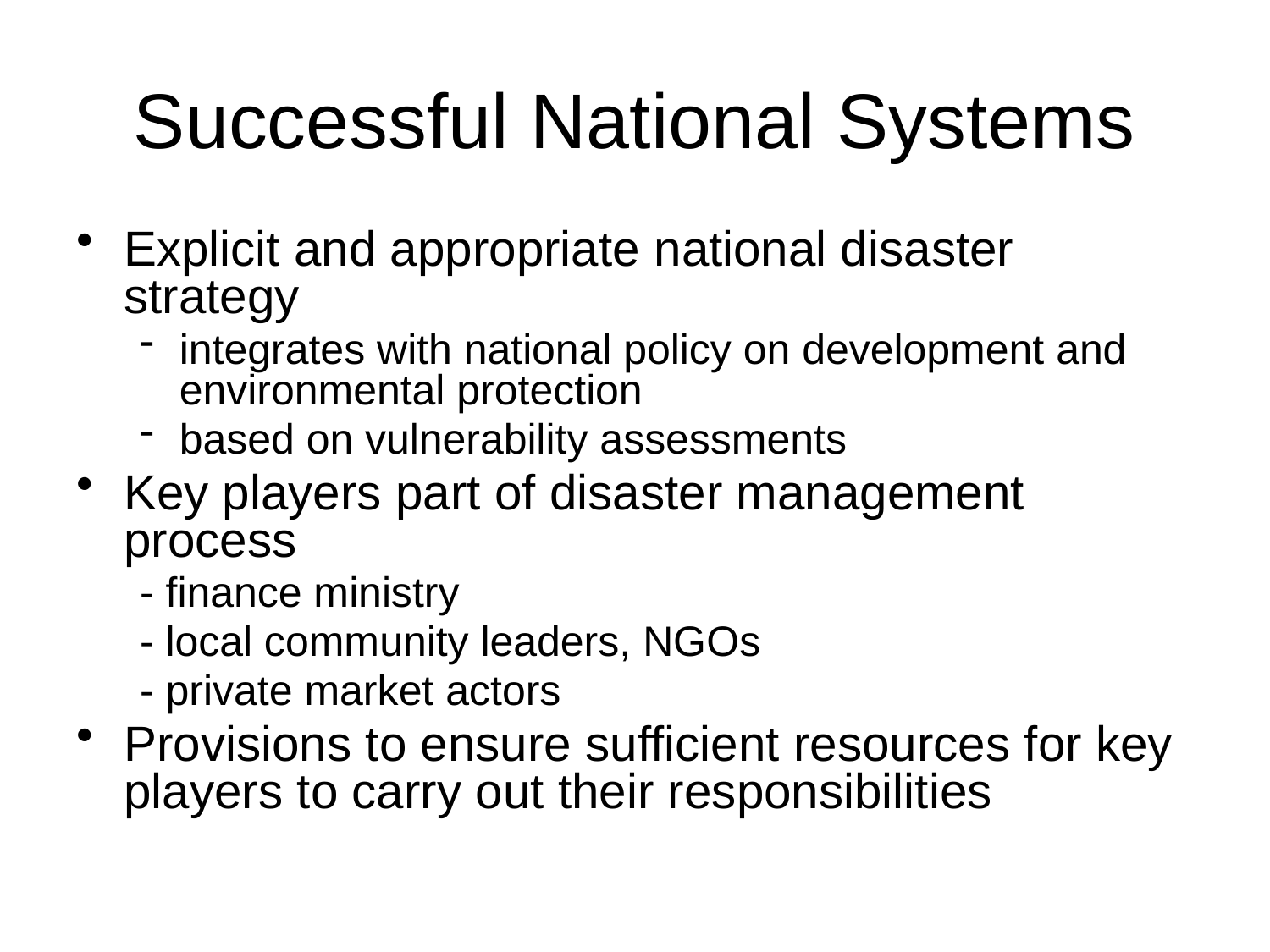

# Successful National Systems
Explicit and appropriate national disaster strategy
integrates with national policy on development and environmental protection
based on vulnerability assessments
Key players part of disaster management process
- finance ministry
- local community leaders, NGOs
- private market actors
Provisions to ensure sufficient resources for key players to carry out their responsibilities